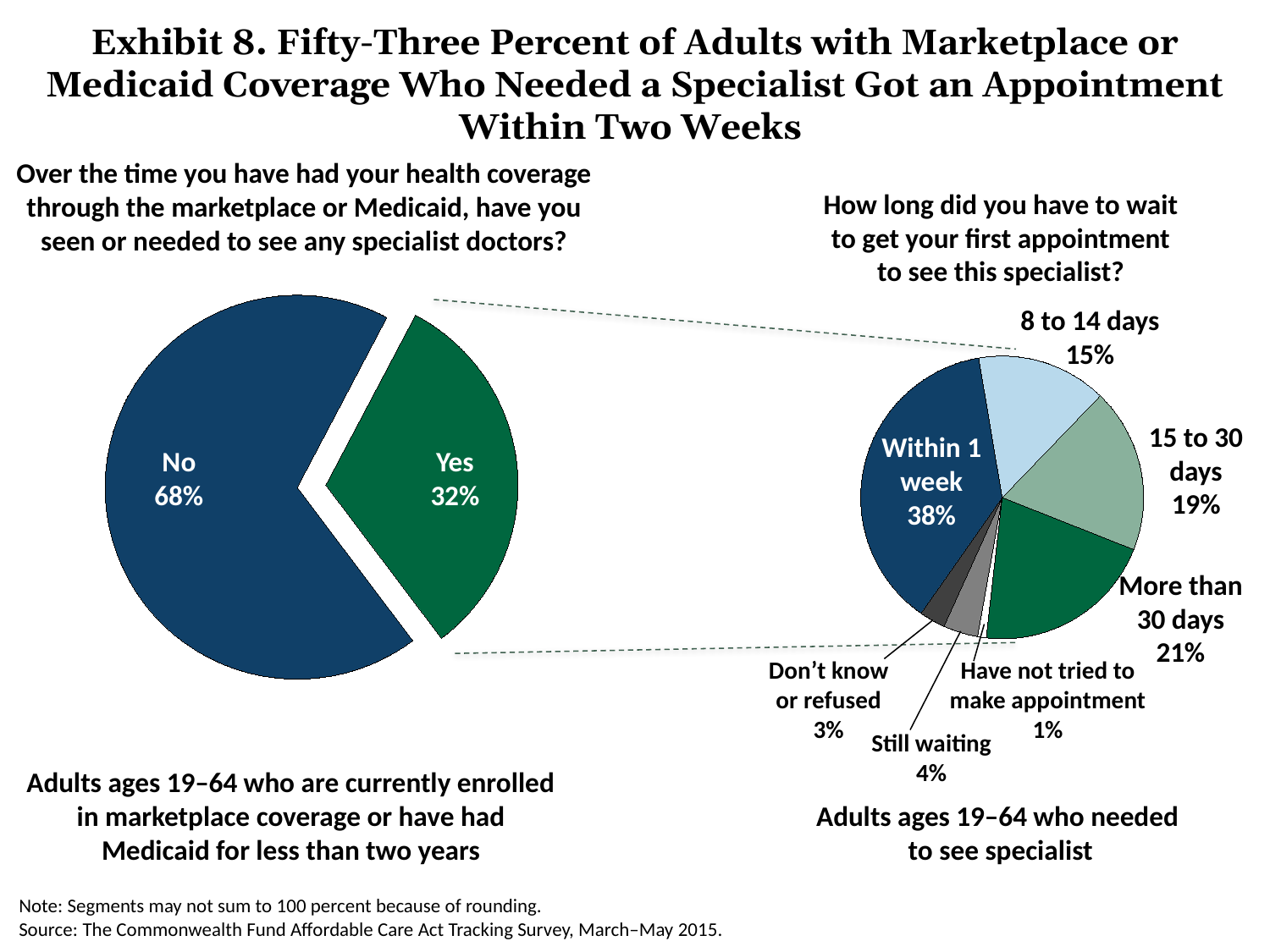

Exhibit 8. Fifty-Three Percent of Adults with Marketplace or Medicaid Coverage Who Needed a Specialist Got an Appointment Within Two Weeks
Over the time you have had your health coverage through the marketplace or Medicaid, have you seen or needed to see any specialist doctors?
How long did you have to wait to get your first appointment to see this specialist?

### Chart

| Category | Sales |
|---|---|
| No | 68.0 |
| Yes | 32.0 |
| Don't know or refused | None |
8 to 14 days
15%

### Chart

| Category | Sales |
|---|---|
| Within one week | 38.0 |
| In 8 to 14 days | 15.0 |
| In 15 to 30 days | 19.0 |
| After more than 30 days | 21.0 |
| Have not tried to make an appointment | 1.0 |
| Have not been able to make an appointment | 4.0 |
| Don't know/refused | 3.0 |
15 to 30 days
19%
Within 1 week
38%
No
68%
Yes
32%
More than 30 days
21%
Don’t know or refused
3%
Have not tried to make appointment
1%
Still waiting
4%
Adults ages 19–64 who are currently enrolled in marketplace coverage or have had Medicaid for less than two years
Adults ages 19–64 who needed
to see specialist
Note: Segments may not sum to 100 percent because of rounding.
Source: The Commonwealth Fund Affordable Care Act Tracking Survey, March–May 2015.